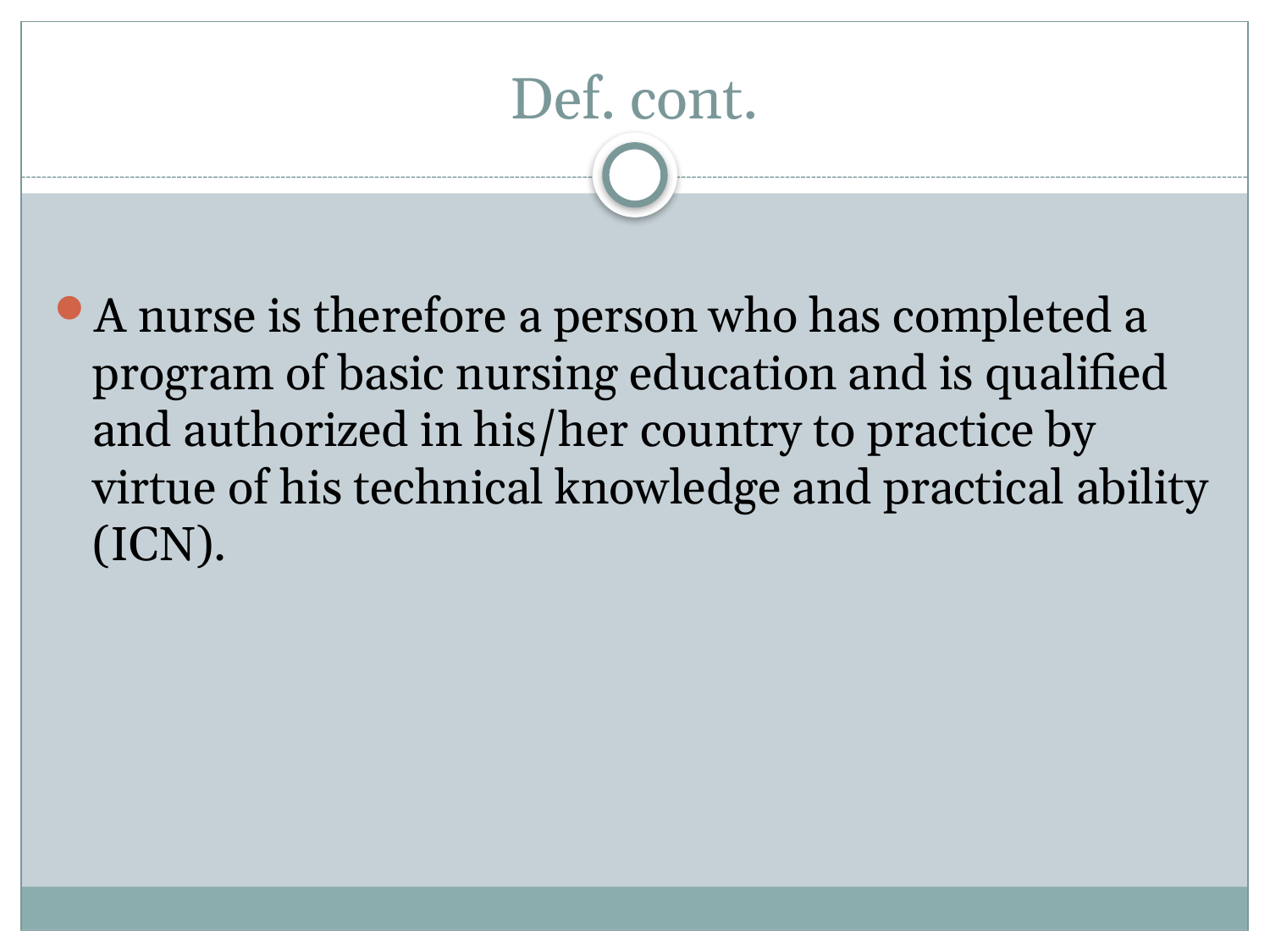

# Def. cont.

A nurse is therefore a person who has completed a program of basic nursing education and is qualified and authorized in his/her country to practice by virtue of his technical knowledge and practical ability (ICN).